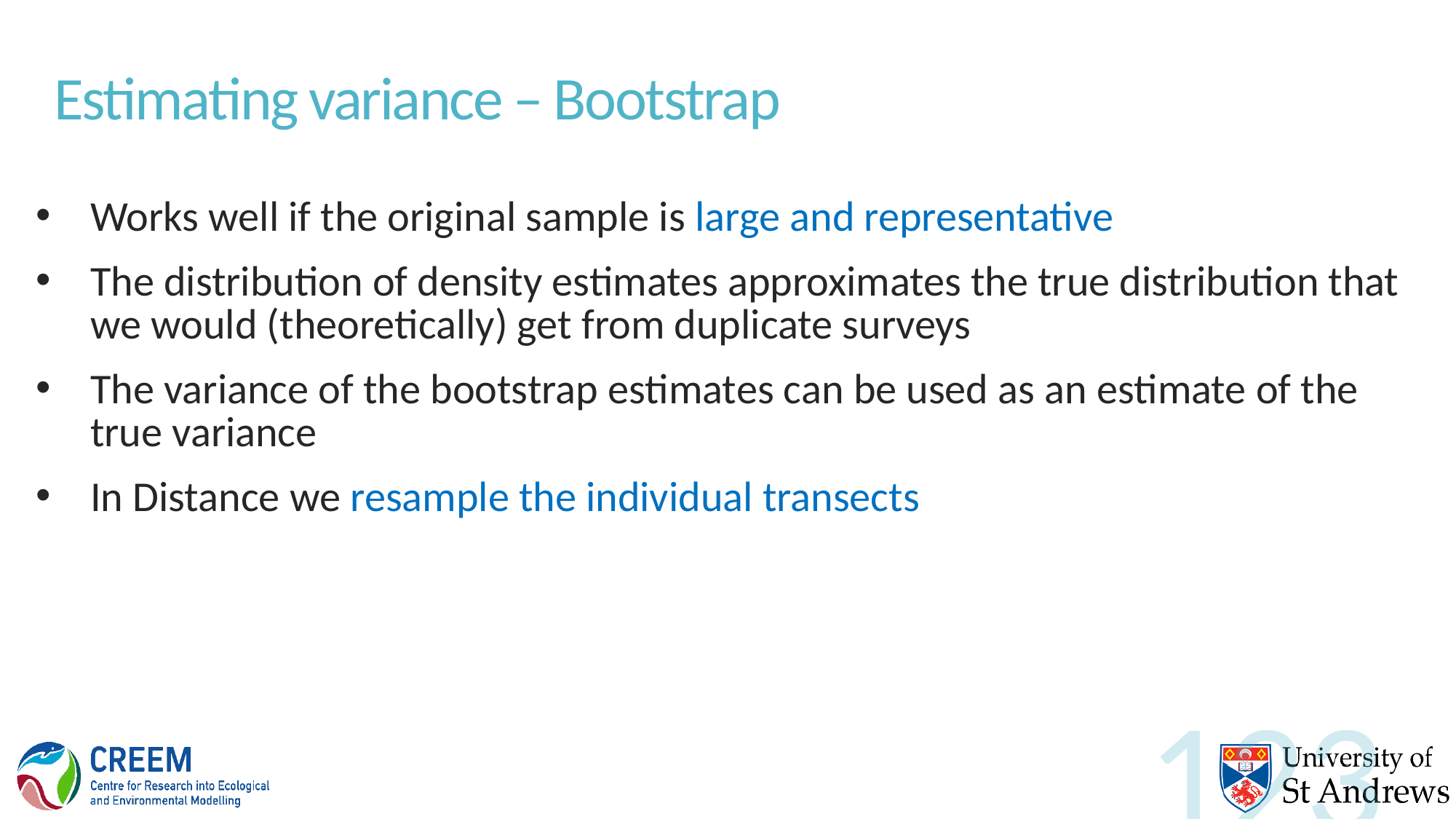

# Estimating variance – Bootstrap
Works well if the original sample is large and representative
The distribution of density estimates approximates the true distribution that we would (theoretically) get from duplicate surveys
The variance of the bootstrap estimates can be used as an estimate of the true variance
In Distance we resample the individual transects
123